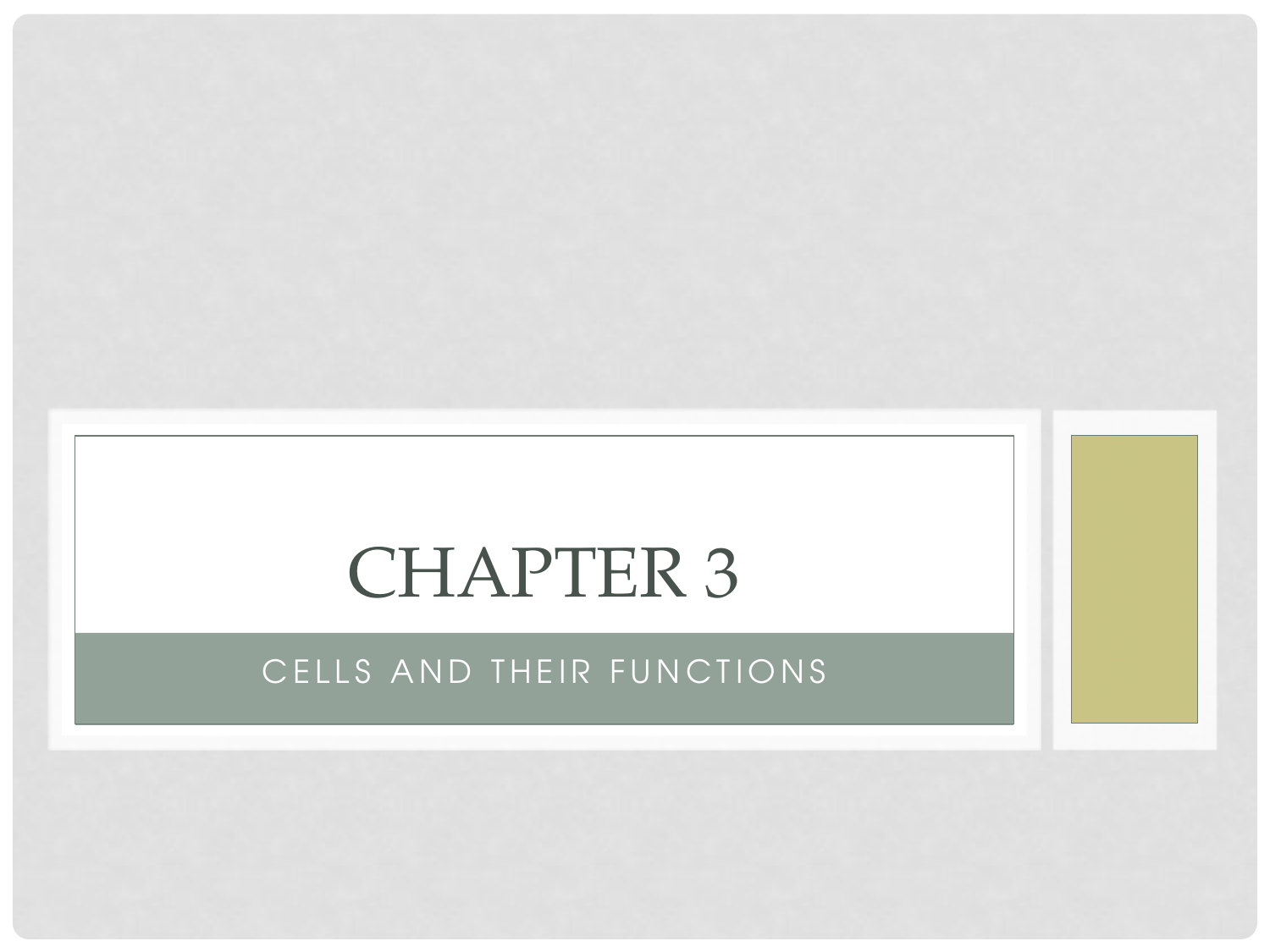

# Chapter 3
Cells and their functions